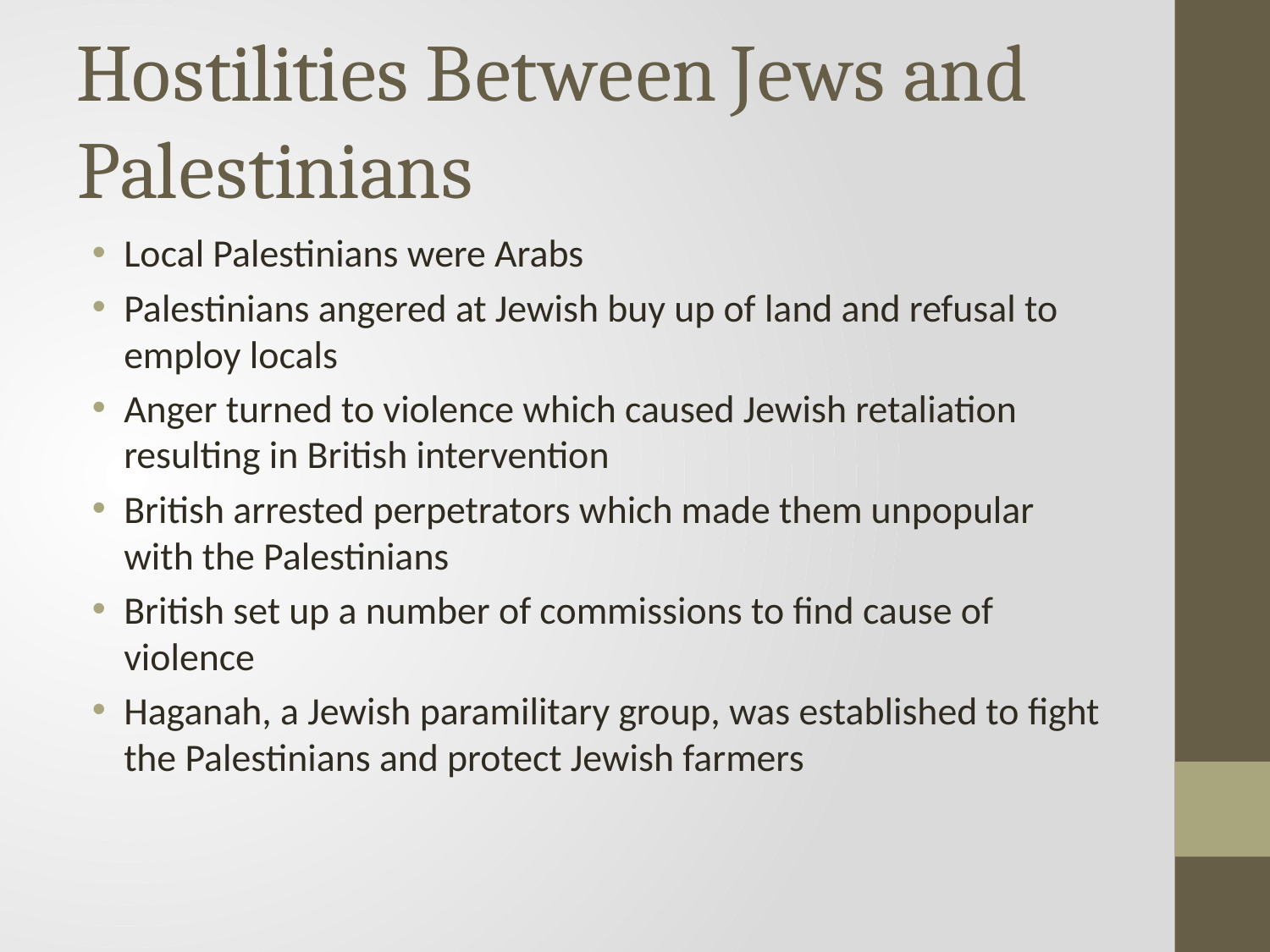

# Hostilities Between Jews and Palestinians
Local Palestinians were Arabs
Palestinians angered at Jewish buy up of land and refusal to employ locals
Anger turned to violence which caused Jewish retaliation resulting in British intervention
British arrested perpetrators which made them unpopular with the Palestinians
British set up a number of commissions to find cause of violence
Haganah, a Jewish paramilitary group, was established to fight the Palestinians and protect Jewish farmers